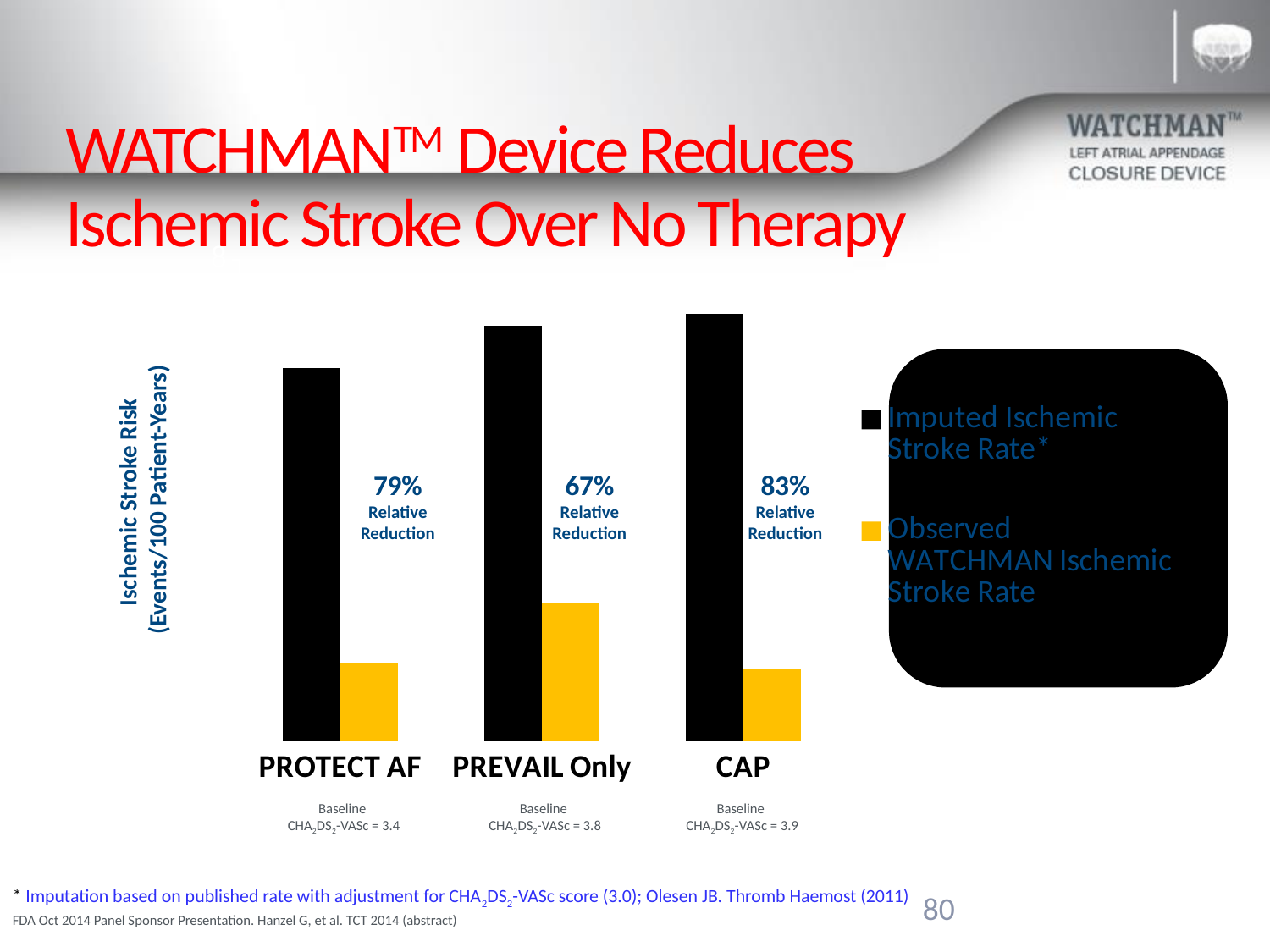

# WATCHMANTM Device Reduces Ischemic Stroke Over No Therapy

### Chart

| Category | Imputed Ischemic Stroke Rate* | Observed WATCHMAN Ischemic Stroke Rate |
|---|---|---|
| PROTECT AF | 6.2 | 1.3 |
| PREVAIL Only | 6.9 | 2.3 |
| CAP | 7.1 | 1.2 |
79%
Relative Reduction
67%
Relative Reduction
83%
Relative Reduction
Ischemic Stroke Risk
 (Events/100 Patient-Years)
Baseline
CHA2DS2-VASc = 3.4
Baseline
CHA2DS2-VASc = 3.8
Baseline
CHA2DS2-VASc = 3.9
* Imputation based on published rate with adjustment for CHA2DS2-VASc score (3.0); Olesen JB. Thromb Haemost (2011)
80
FDA Oct 2014 Panel Sponsor Presentation. Hanzel G, et al. TCT 2014 (abstract)